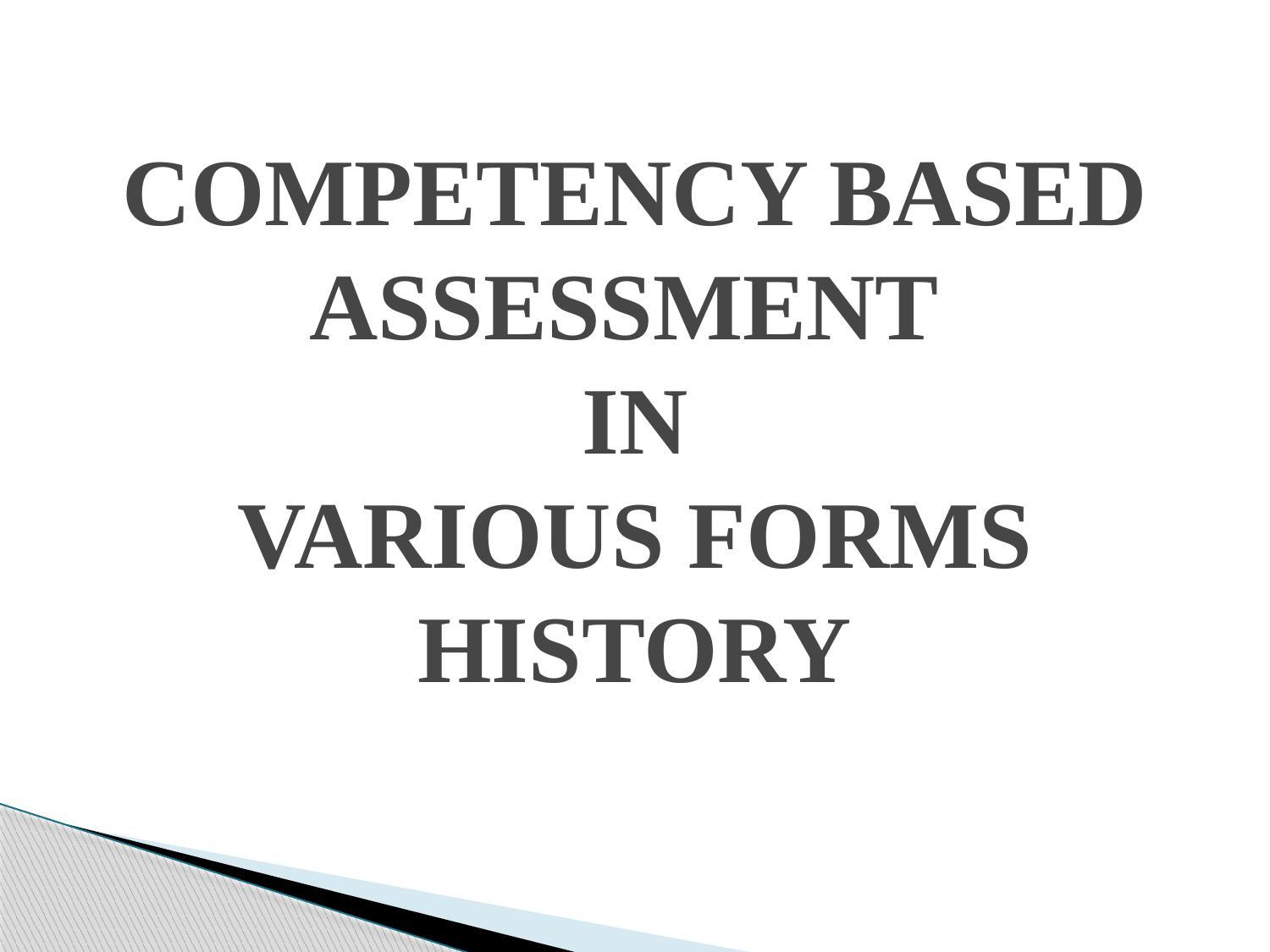

# COMPETENCY BASED ASSESSMENT IN VARIOUS FORMS HISTORY